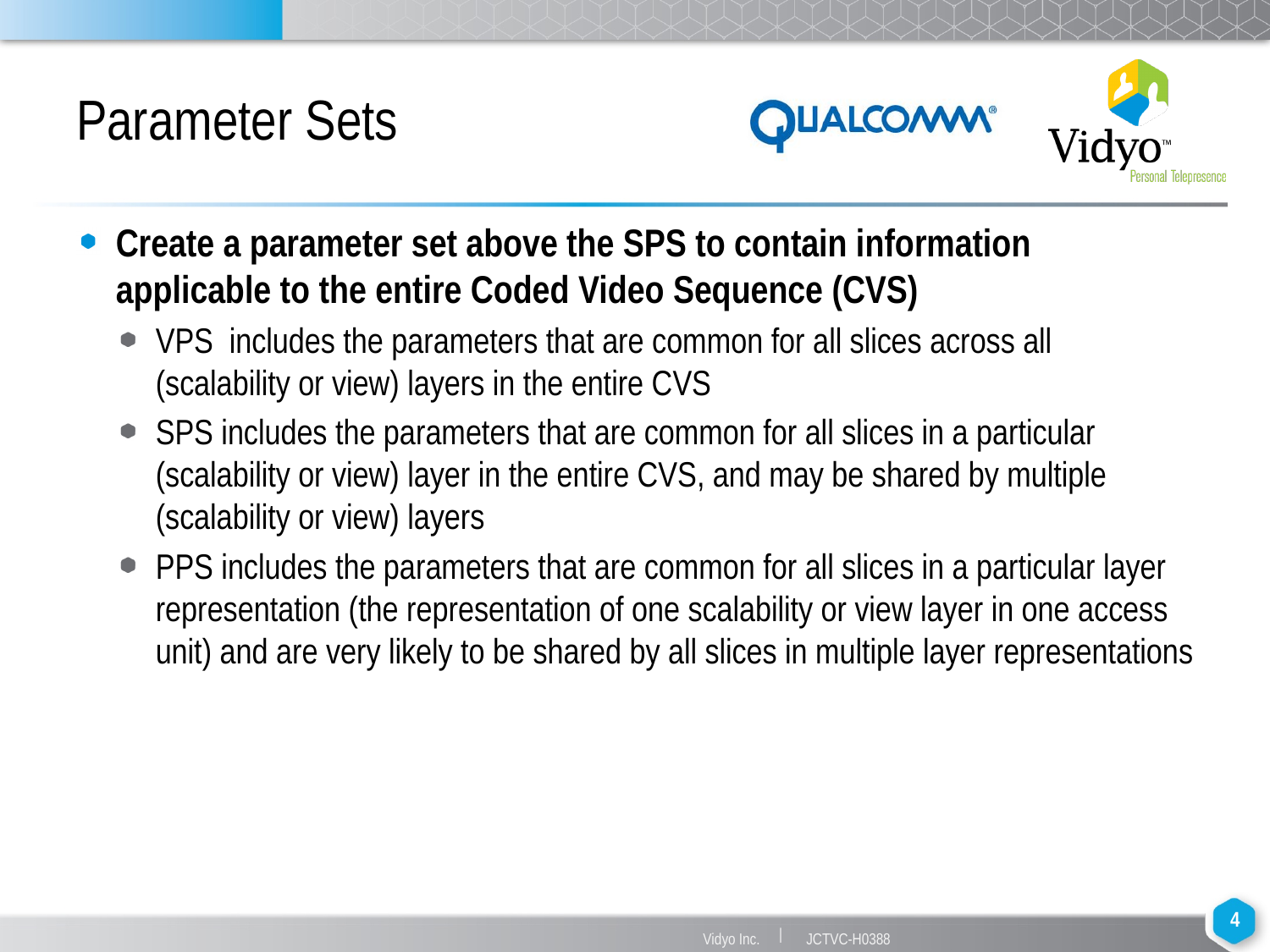

# Parameter Sets
Create a parameter set above the SPS to contain information applicable to the entire Coded Video Sequence (CVS)
VPS  includes the parameters that are common for all slices across all (scalability or view) layers in the entire CVS
SPS includes the parameters that are common for all slices in a particular (scalability or view) layer in the entire CVS, and may be shared by multiple (scalability or view) layers
PPS includes the parameters that are common for all slices in a particular layer representation (the representation of one scalability or view layer in one access unit) and are very likely to be shared by all slices in multiple layer representations

4